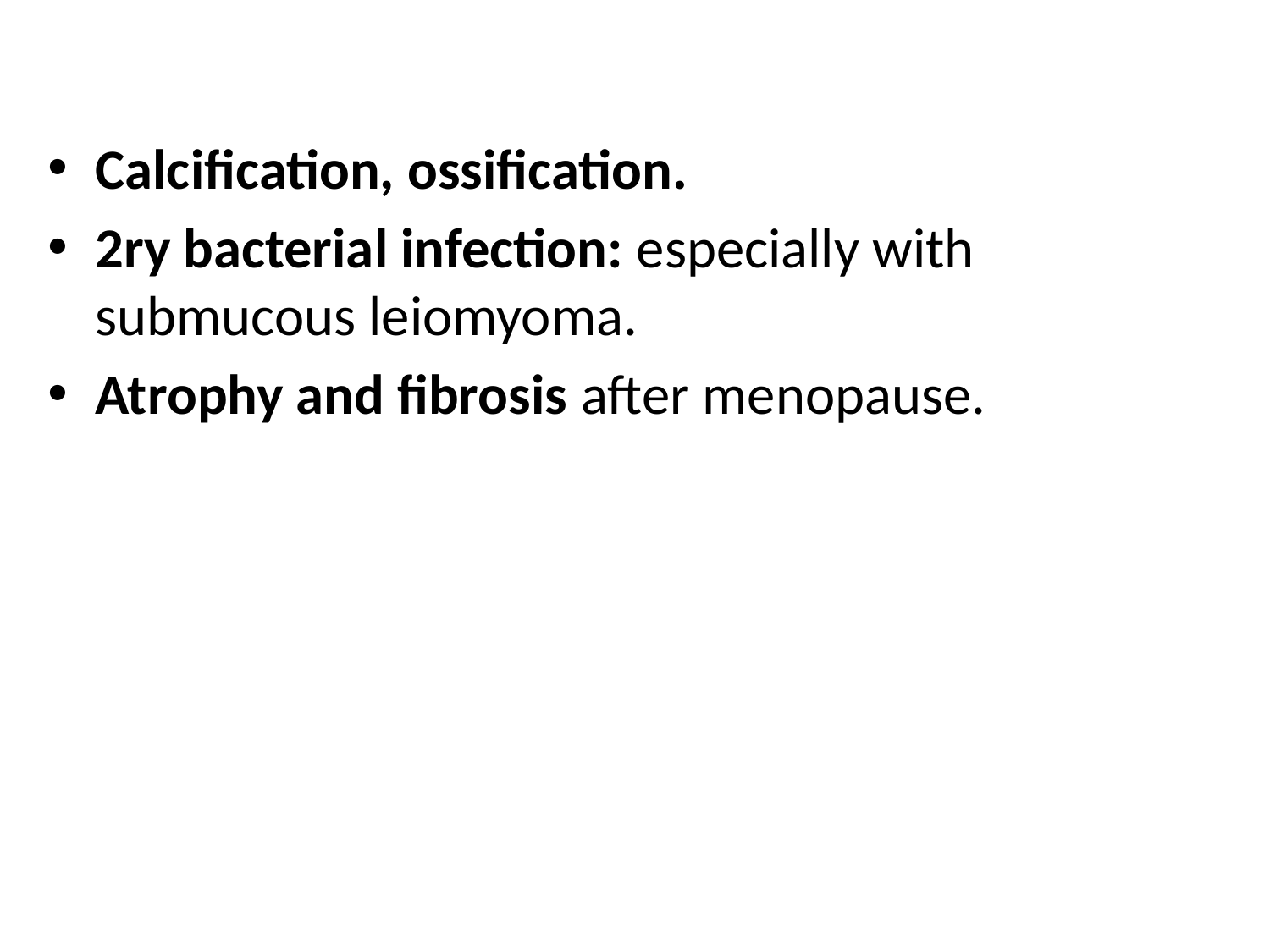

Calcification, ossification.
2ry bacterial infection: especially with submucous leiomyoma.
Atrophy and fibrosis after menopause.